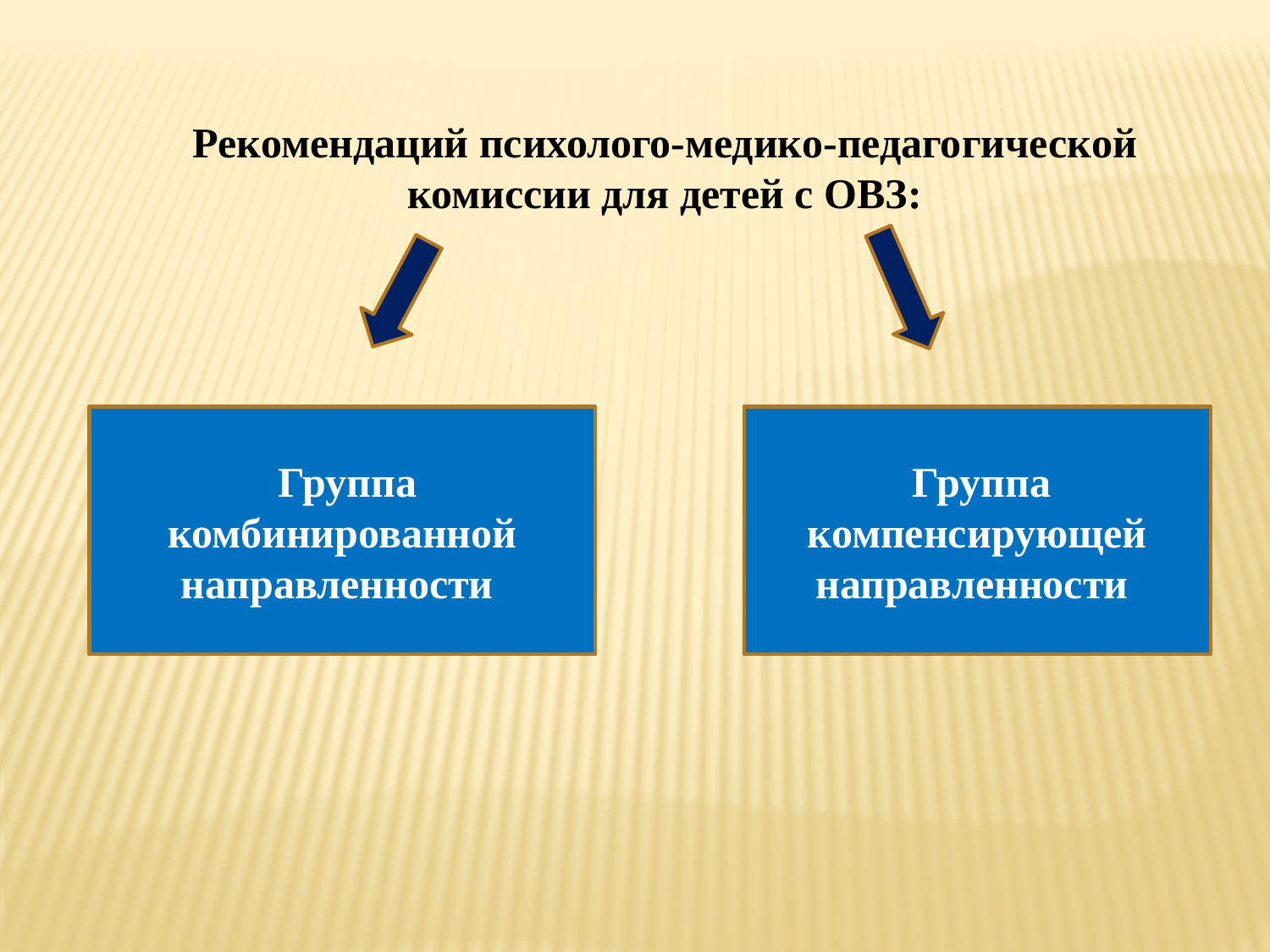

Рекомендаций психолого-медико-педагогической комиссии для детей с ОВЗ:

 Группа комбинированной направленности
 Группа компенсирующей направленности